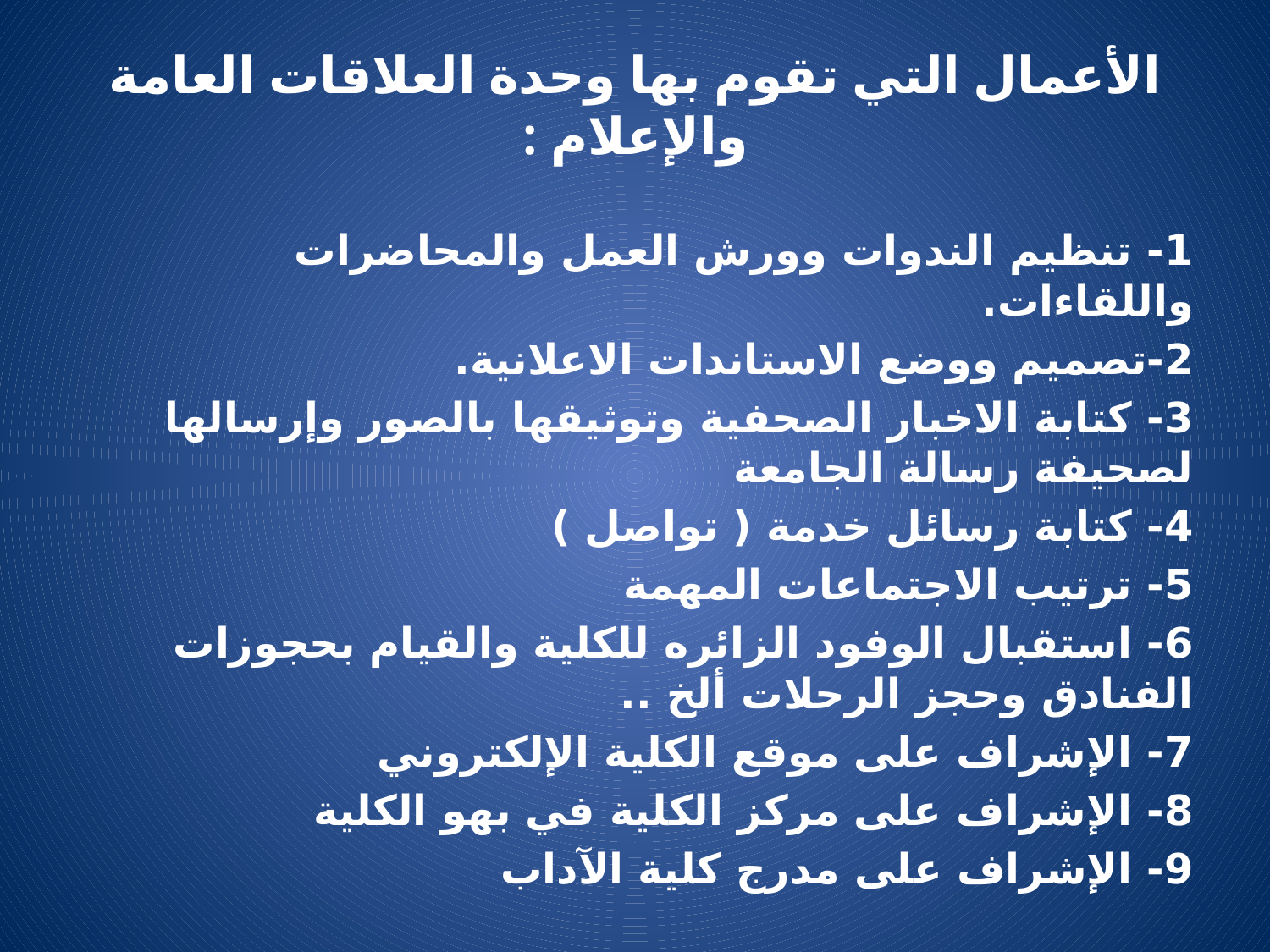

الأعمال التي تقوم بها وحدة العلاقات العامة والإعلام :

1- تنظيم الندوات وورش العمل والمحاضرات واللقاءات.
2-تصميم ووضع الاستاندات الاعلانية.
3- كتابة الاخبار الصحفية وتوثيقها بالصور وإرسالها لصحيفة رسالة الجامعة
4- كتابة رسائل خدمة ( تواصل )
5- ترتيب الاجتماعات المهمة
6- استقبال الوفود الزائره للكلية والقيام بحجوزات الفنادق وحجز الرحلات ألخ ..
7- الإشراف على موقع الكلية الإلكتروني
8- الإشراف على مركز الكلية في بهو الكلية
9- الإشراف على مدرج كلية الآداب